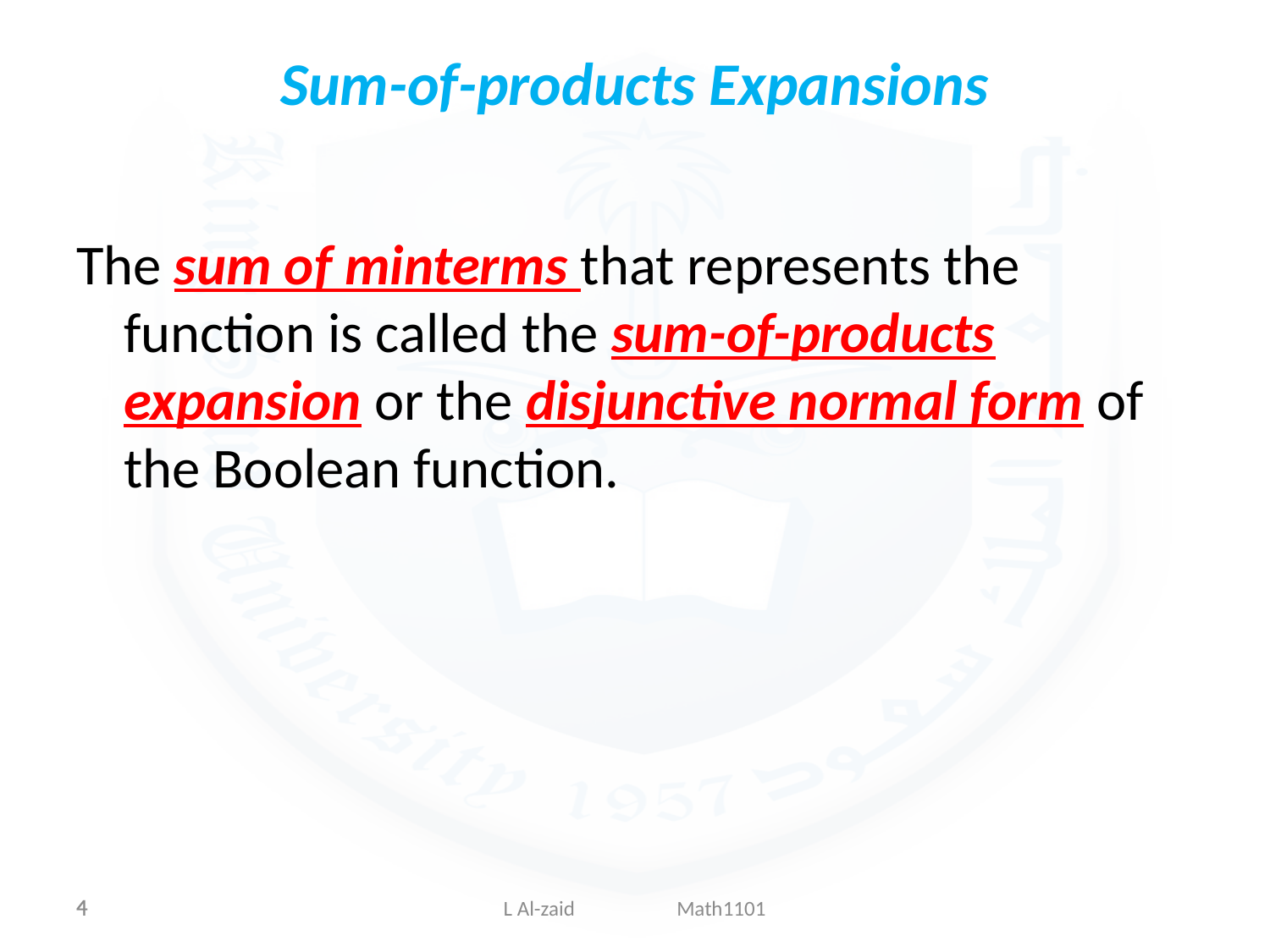

# Sum-of-products Expansions
The sum of minterms that represents the function is called the sum-of-products expansion or the disjunctive normal form of the Boolean function.
4
L Al-zaid                     Math1101